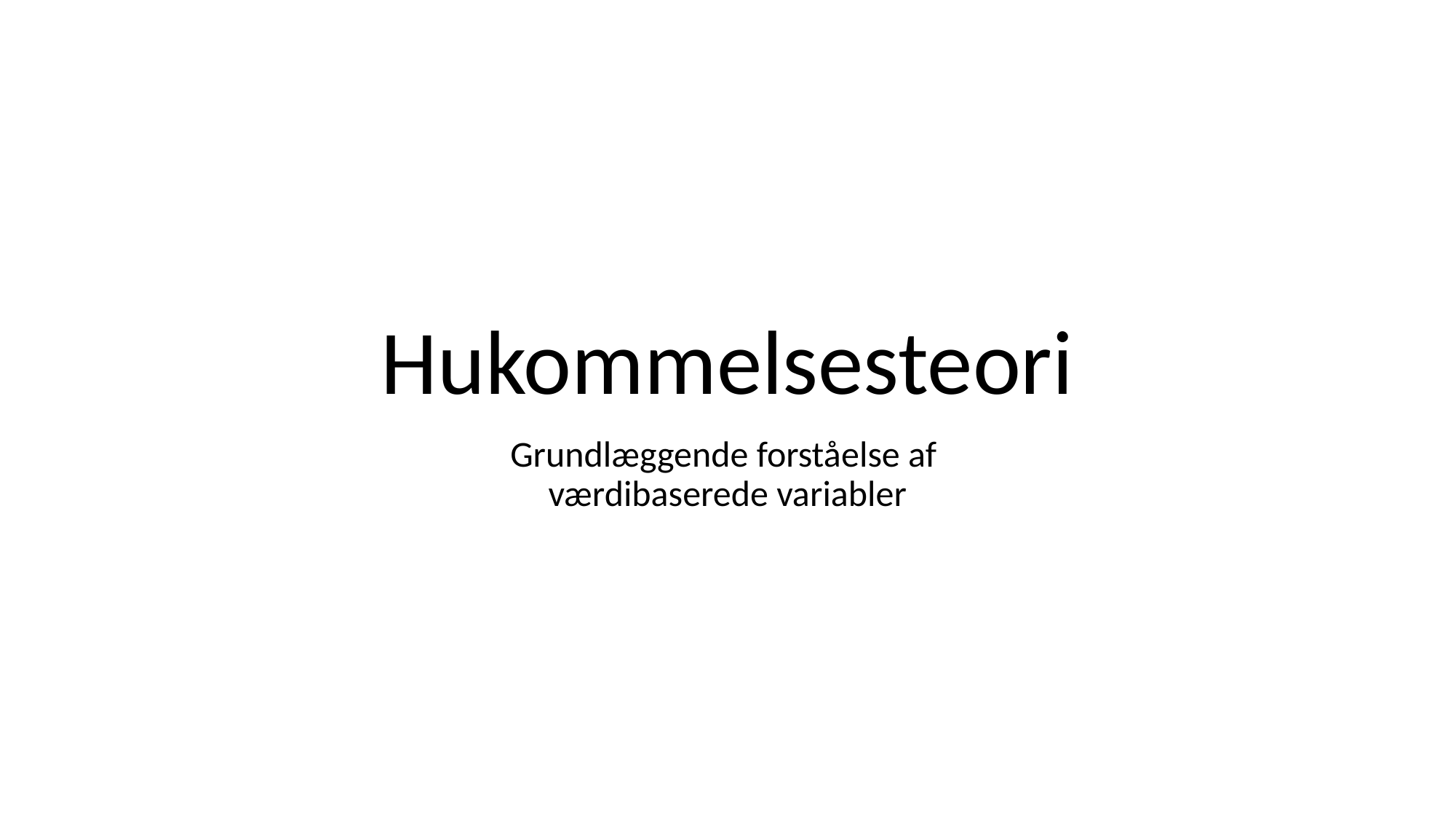

# Hukommelsesteori
Grundlæggende forståelse af
værdibaserede variabler